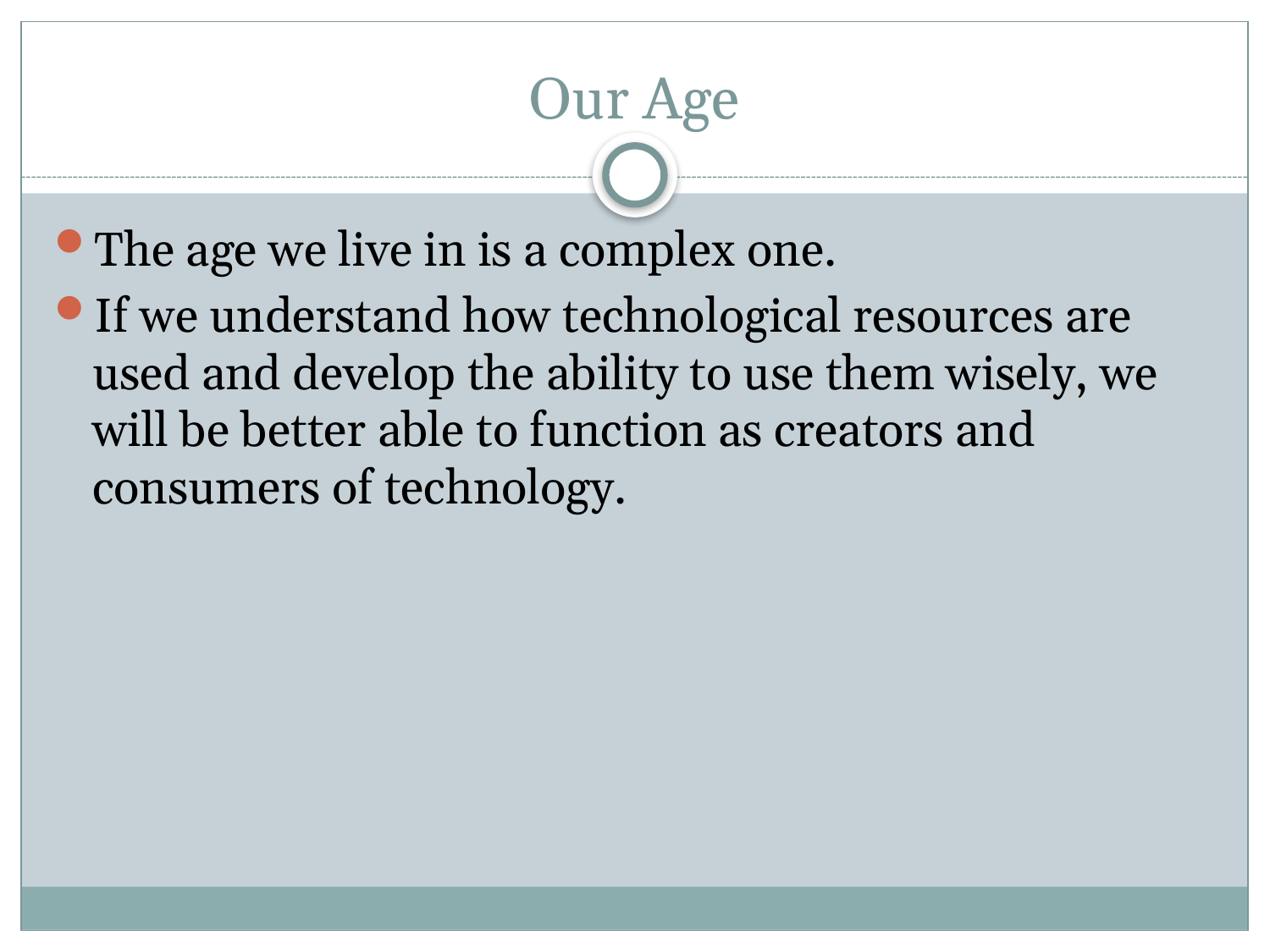

# Our Age
The age we live in is a complex one.
If we understand how technological resources are used and develop the ability to use them wisely, we will be better able to function as creators and consumers of technology.